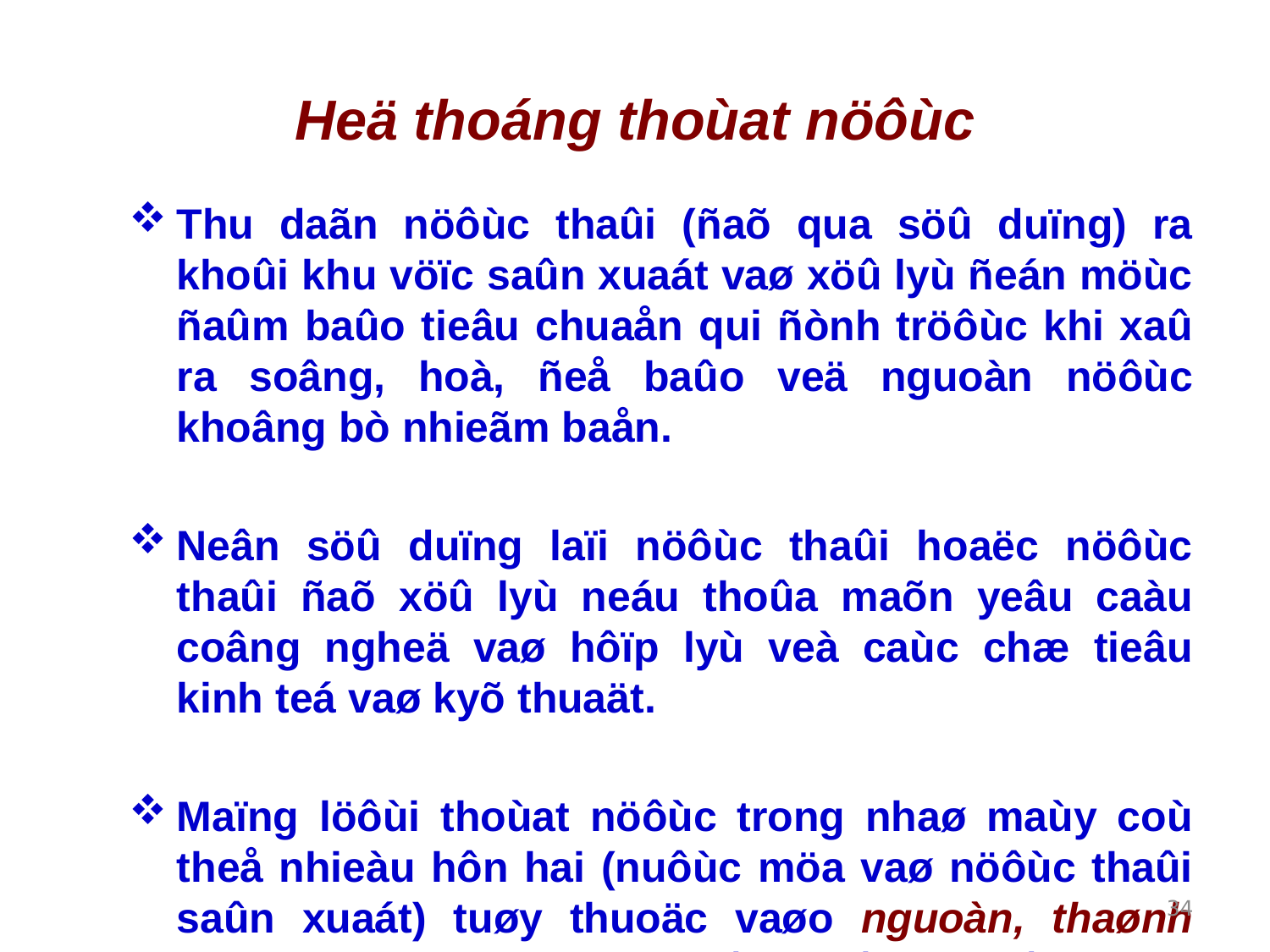

# Heä thoáng thoùat nöôùc
Thu daãn nöôùc thaûi (ñaõ qua söû duïng) ra khoûi khu vöïc saûn xuaát vaø xöû lyù ñeán möùc ñaûm baûo tieâu chuaån qui ñònh tröôùc khi xaû ra soâng, hoà, ñeå baûo veä nguoàn nöôùc khoâng bò nhieãm baån.

Neân söû duïng laïi nöôùc thaûi hoaëc nöôùc thaûi ñaõ xöû lyù neáu thoûa maõn yeâu caàu coâng ngheä vaø hôïp lyù veà caùc chæ tieâu kinh teá vaø kyõ thuaät.

Maïng löôùi thoùat nöôùc trong nhaø maùy coù theå nhieàu hôn hai (nuôùc möa vaø nöôùc thaûi saûn xuaát) tuøy thuoäc vaøo nguoàn, thaønh phaàn vaø tính chaát cuûa nöôùc thaûi, caùc bieän phaùp xöû lyù vaø bieän phaùp söû duïng laïi sau xöû lyù.
34